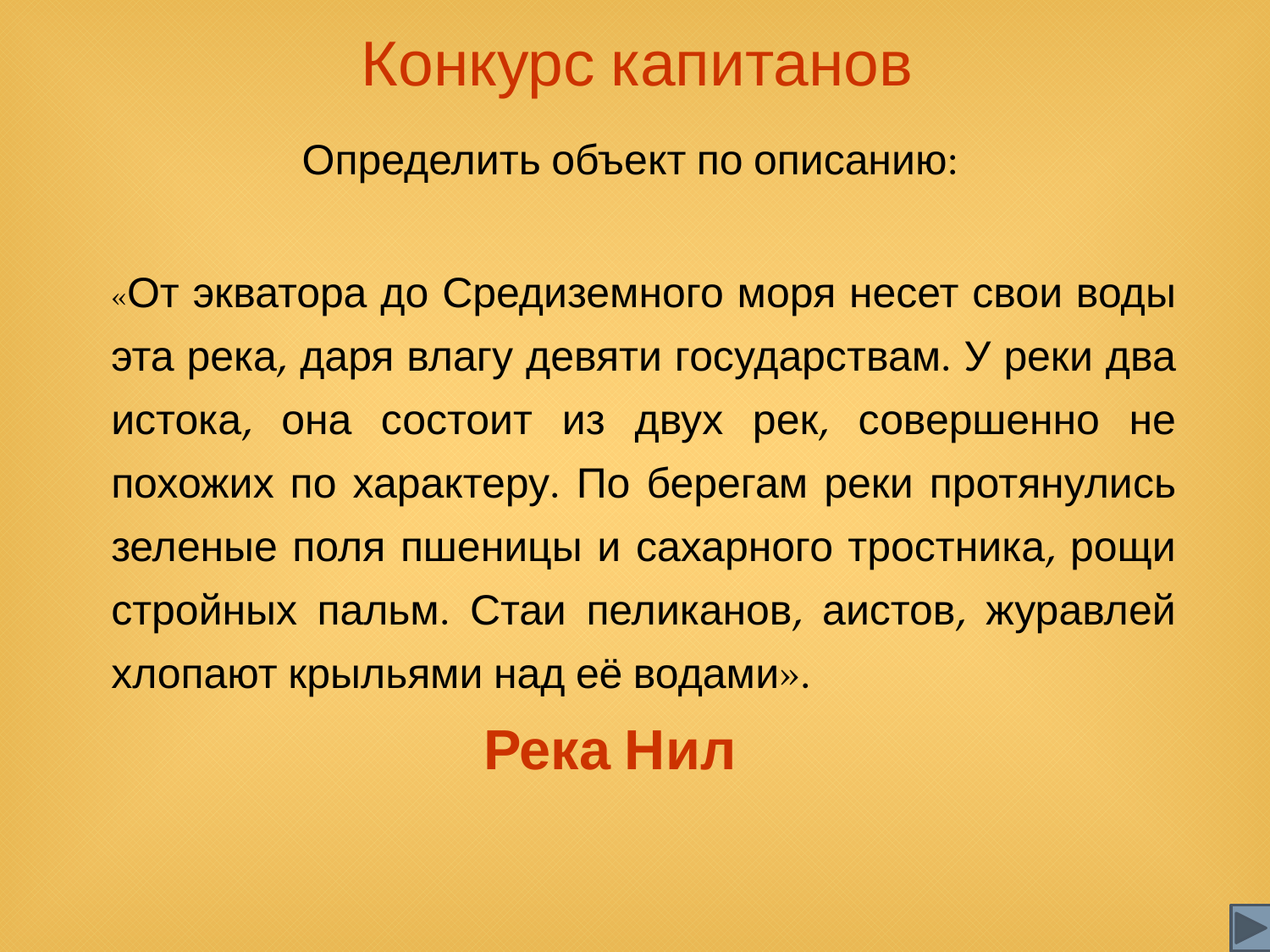

Конкурс капитанов
Определить объект по описанию:
«От экватора до Средиземного моря несет свои воды эта река, даря влагу девяти государствам. У реки два истока, она состоит из двух рек, совершенно не похожих по характеру. По берегам реки протянулись зеленые поля пшеницы и сахарного тростника, рощи стройных пальм. Стаи пеликанов, аистов, журавлей хлопают крыльями над её водами».
Река Нил